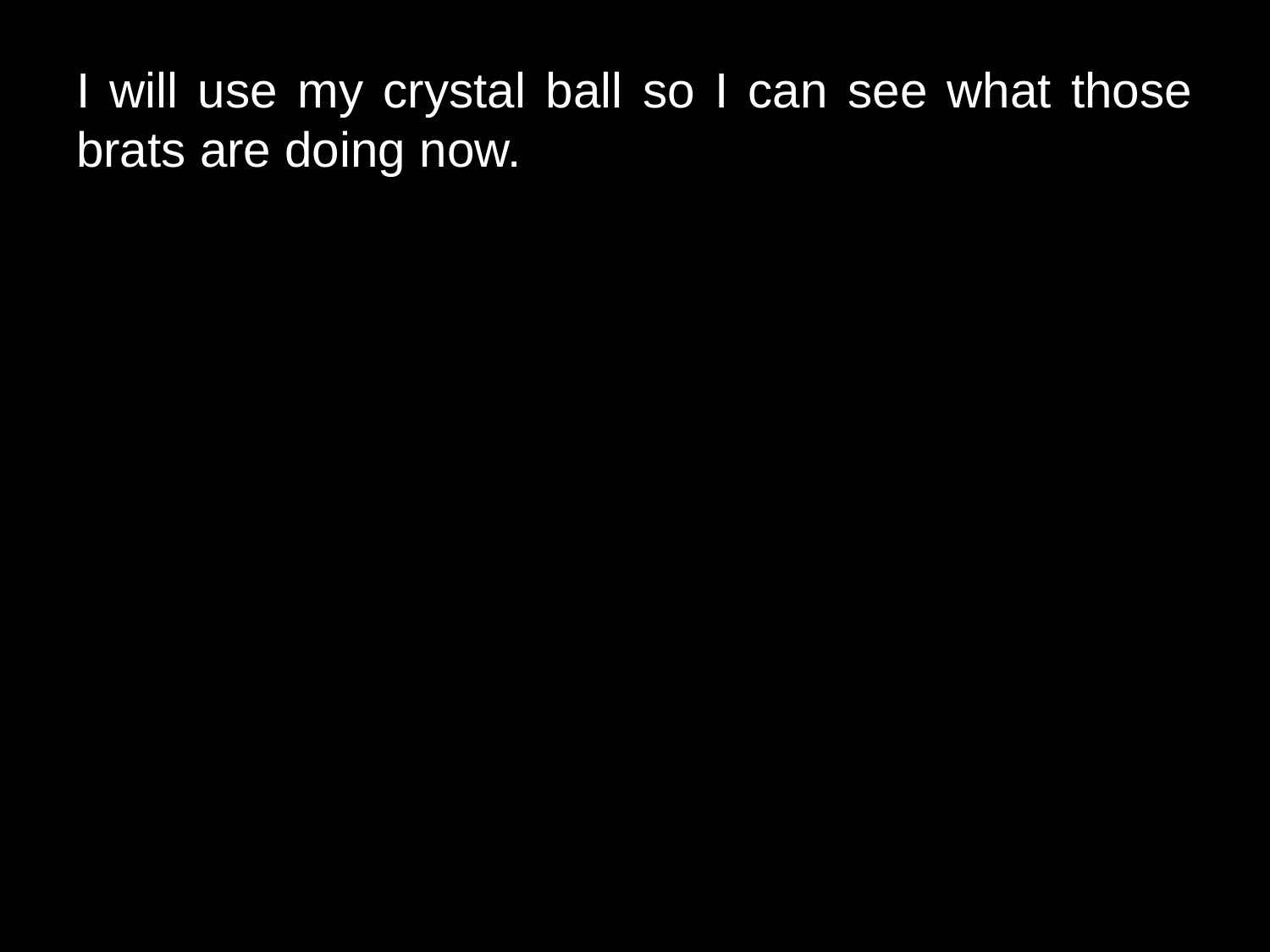

# I will use my crystal ball so I can see what those brats are doing now.